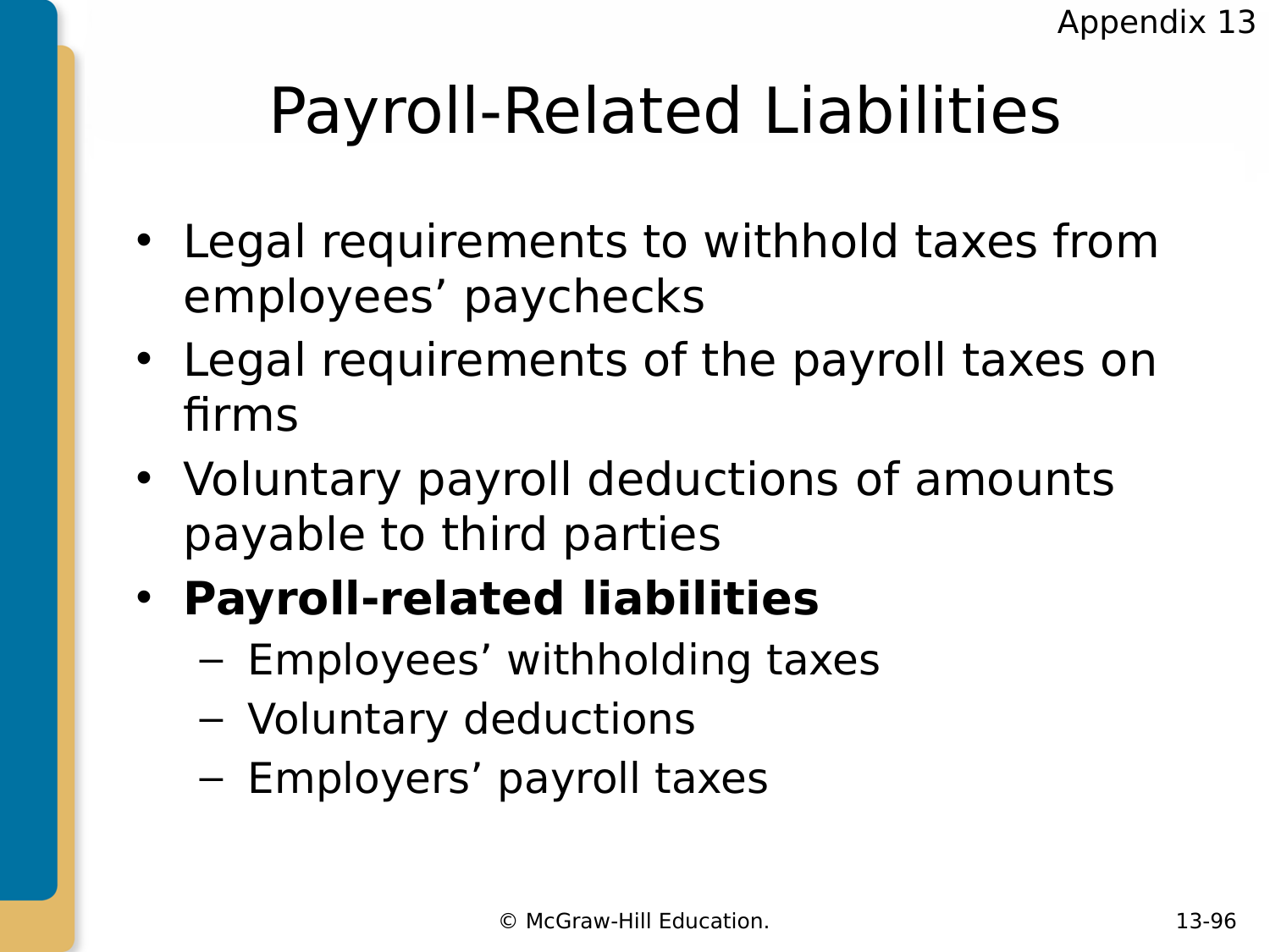

Appendix 13
# Payroll-Related Liabilities
Legal requirements to withhold taxes from employees’ paychecks
Legal requirements of the payroll taxes on firms
Voluntary payroll deductions of amounts payable to third parties
Payroll-related liabilities
Employees’ withholding taxes
Voluntary deductions
Employers’ payroll taxes